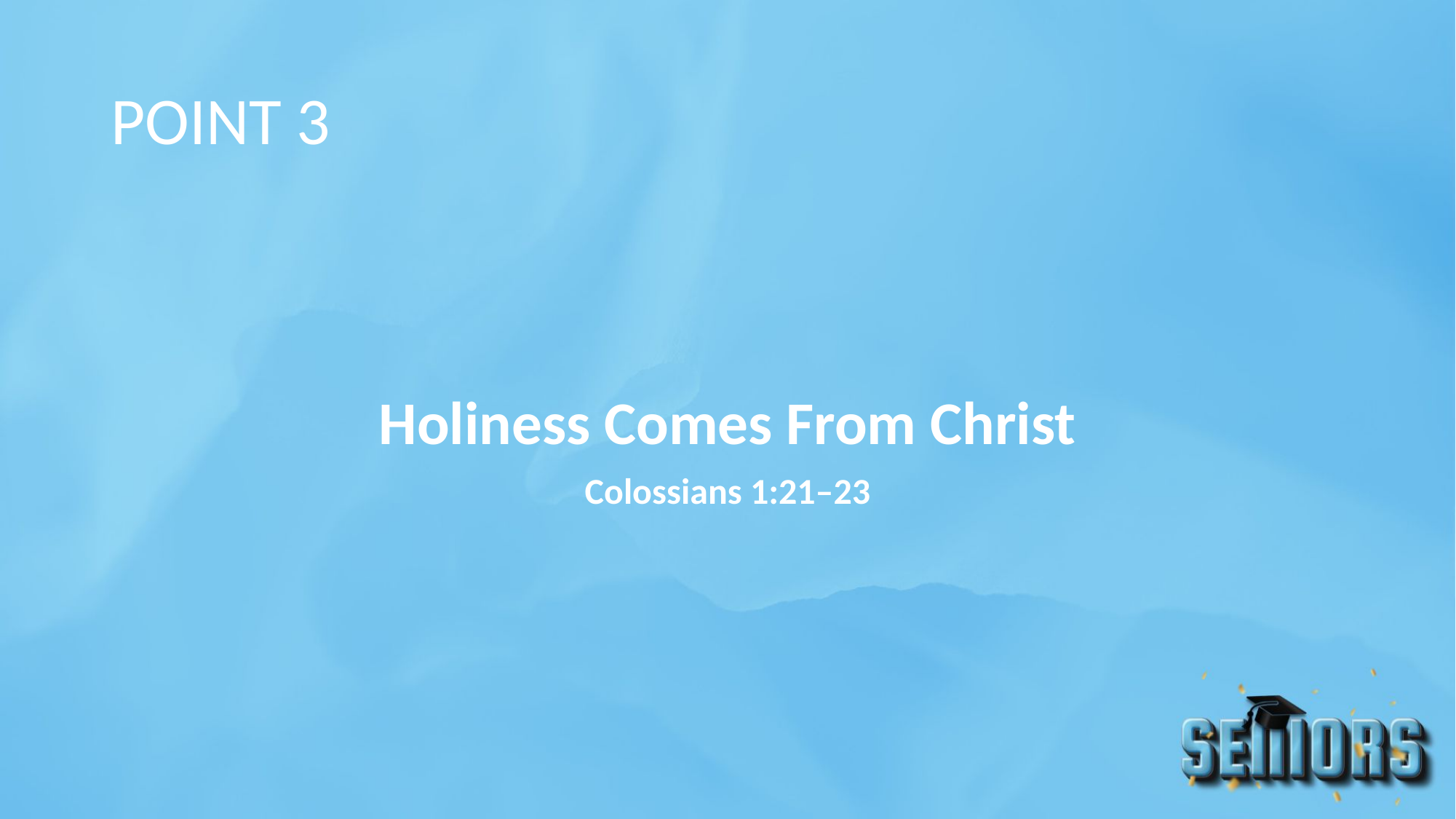

# POINT 3

Holiness Comes From Christ
Colossians 1:21–23